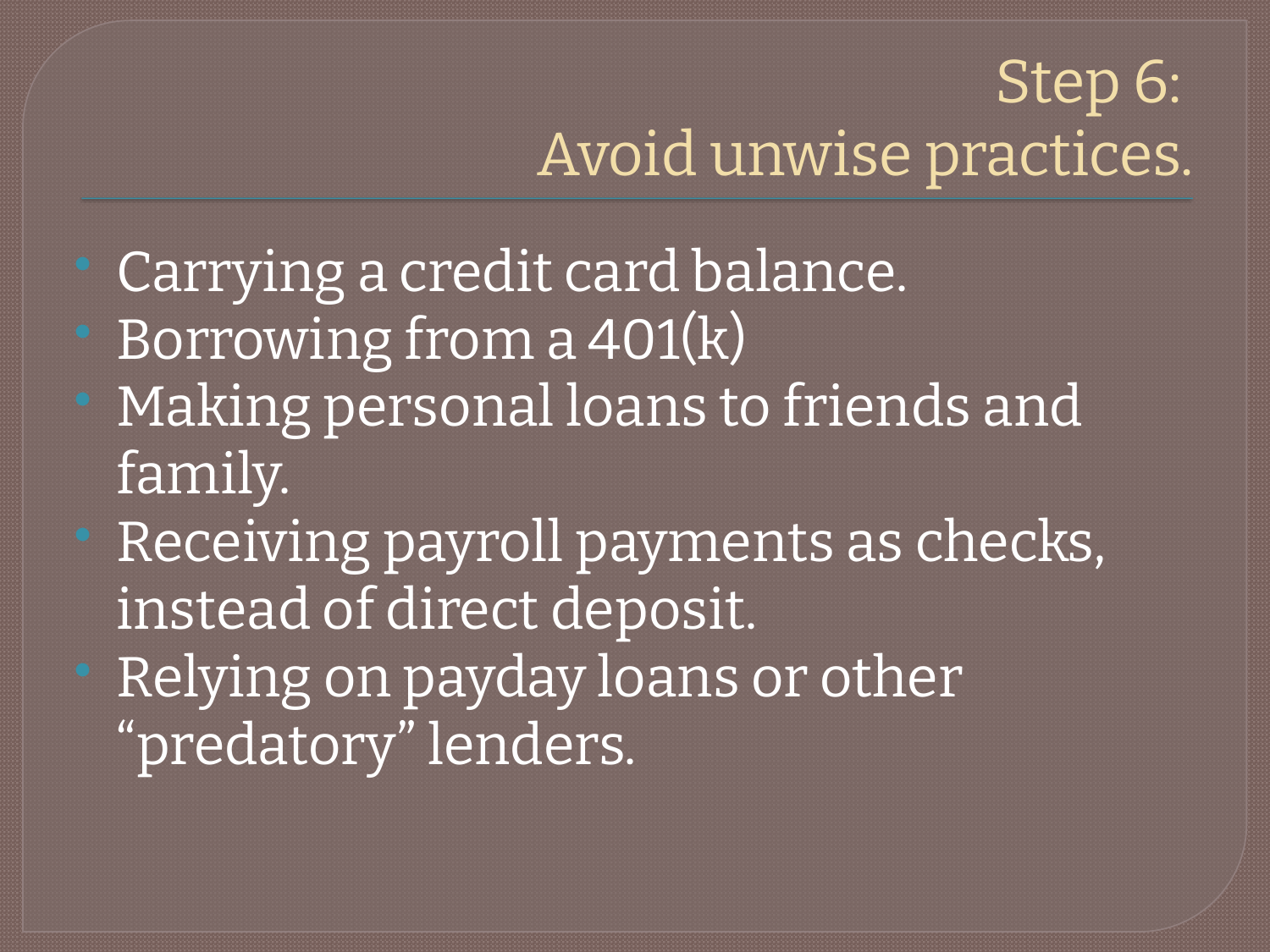

# Step 6: Avoid unwise practices.
Carrying a credit card balance.
Borrowing from a 401(k)
Making personal loans to friends and family.
Receiving payroll payments as checks, instead of direct deposit.
Relying on payday loans or other “predatory” lenders.